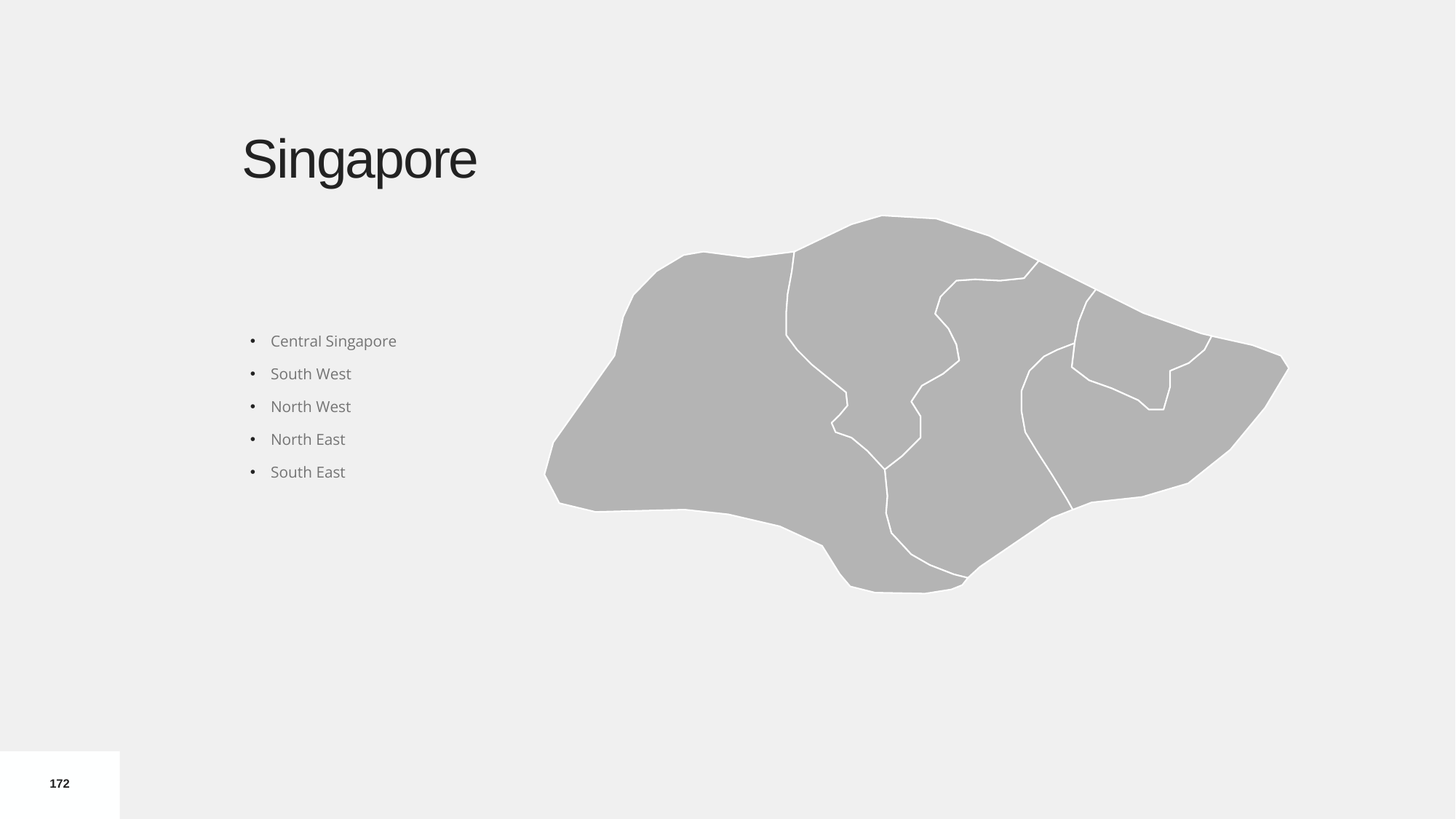

# Singapore

Central Singapore
South West
North West
North East
South East